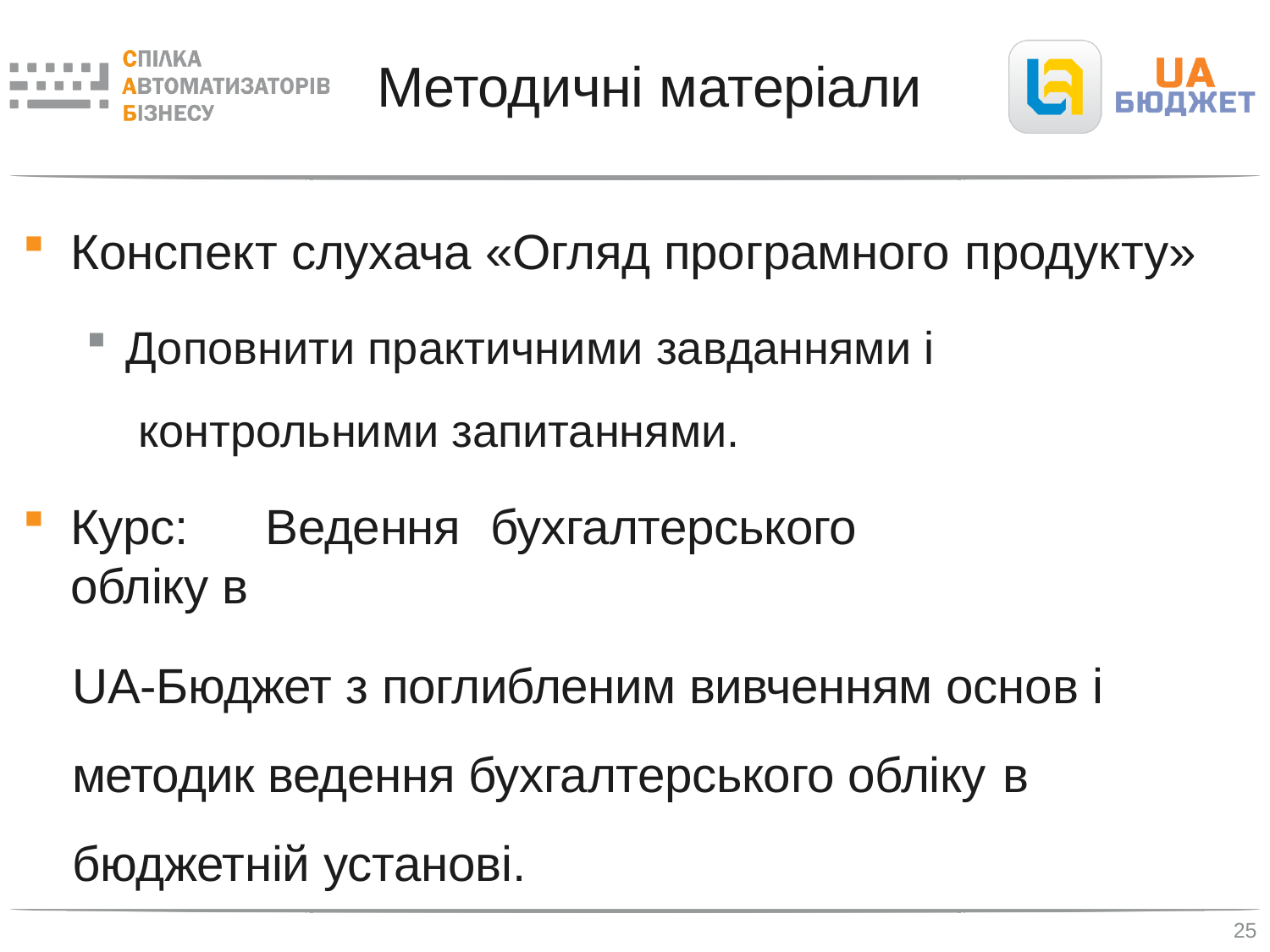

# Методичні матеріали
Конспект слухача «Огляд програмного продукту»
Доповнити практичними завданнями і  контрольними запитаннями.
Курс:	Ведення	бухгалтерського	обліку в
UA-Бюджет з поглибленим вивченням основ і  методик ведення бухгалтерського обліку в
бюджетній установі.
25